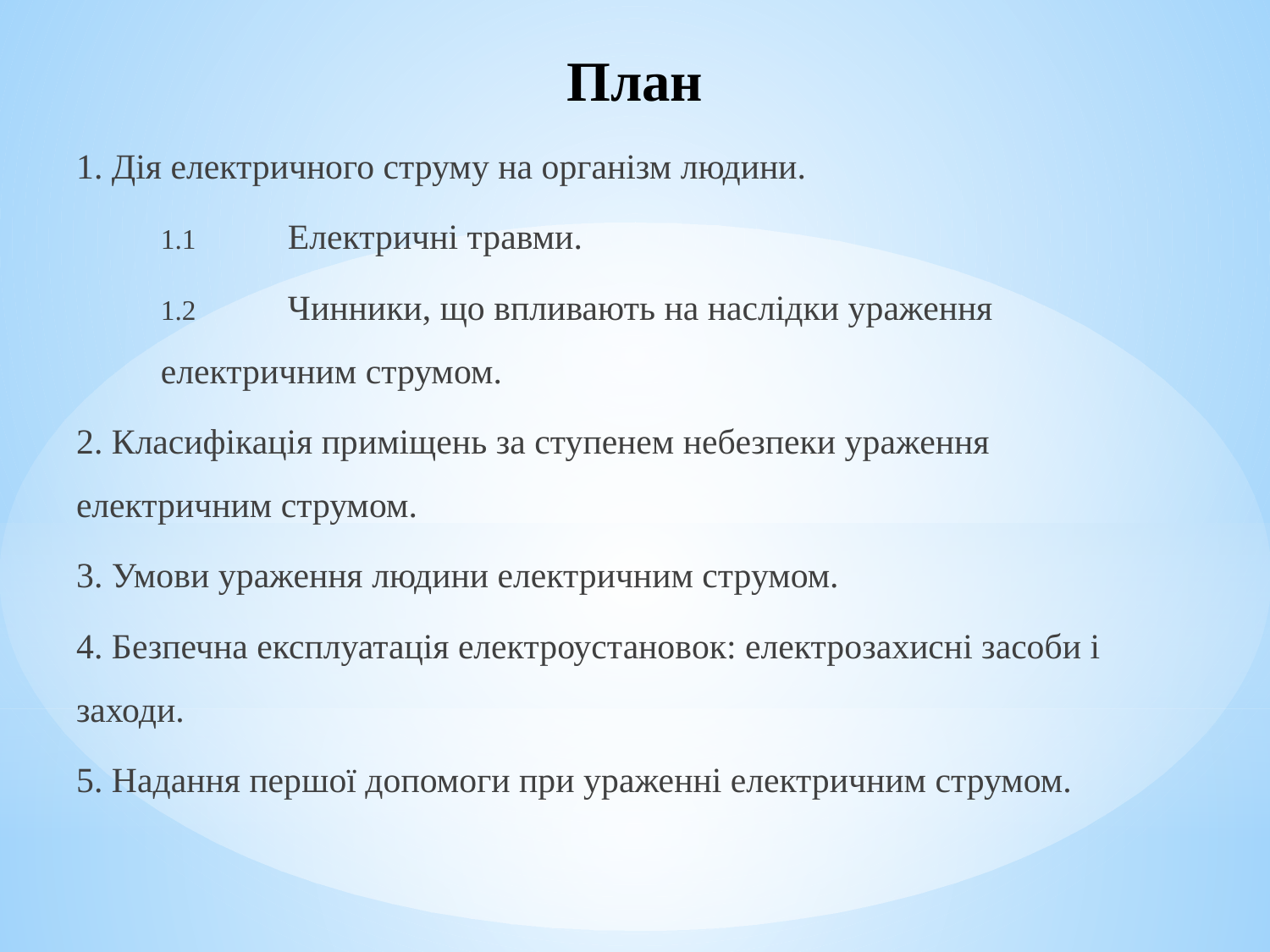

# План
1. Дія електричного струму на організм людини.
1.1	Електричні травми.
1.2	Чинники, що впливають на наслідки ураження електричним струмом.
2. Класифікація приміщень за ступенем небезпеки ураження електричним струмом.
3. Умови ураження людини електричним струмом.
4. Безпечна експлуатація електроустановок: електрозахисні засоби і заходи.
5. Надання першої допомоги при ураженні електричним струмом.